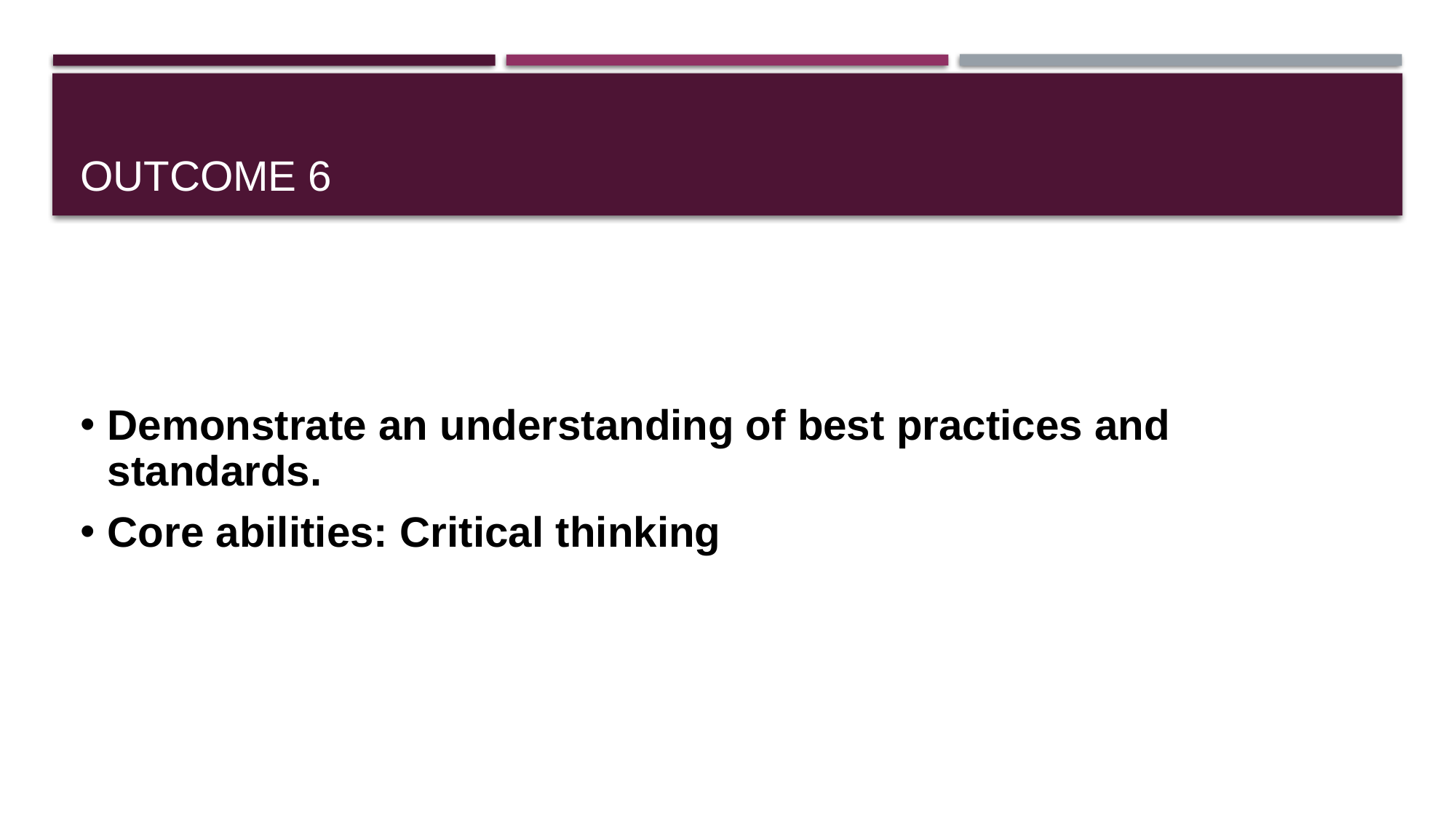

# Outcome 6
Demonstrate an understanding of best practices and standards.
Core abilities: Critical thinking